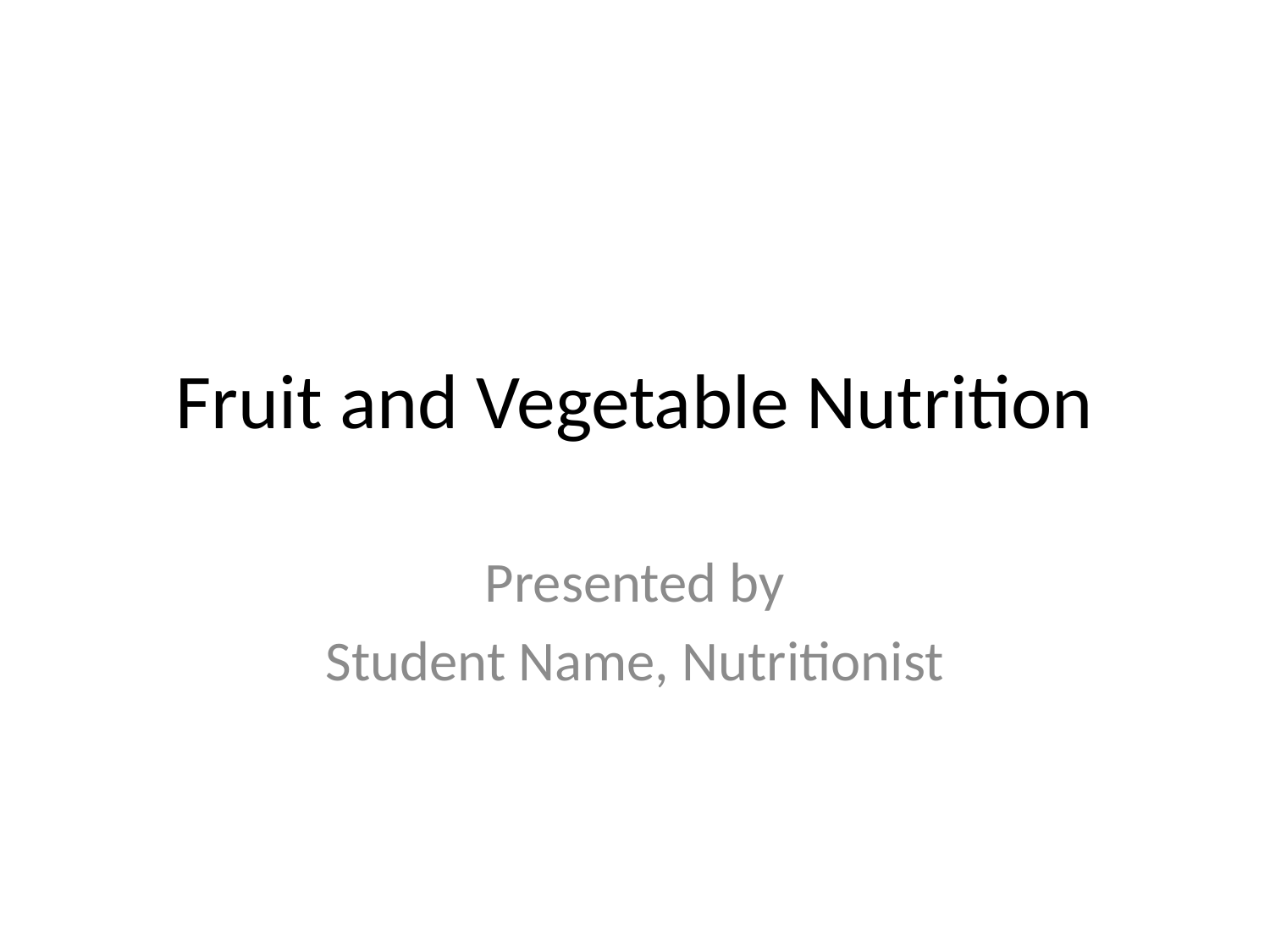

# Fruit and Vegetable Nutrition
Presented by
Student Name, Nutritionist